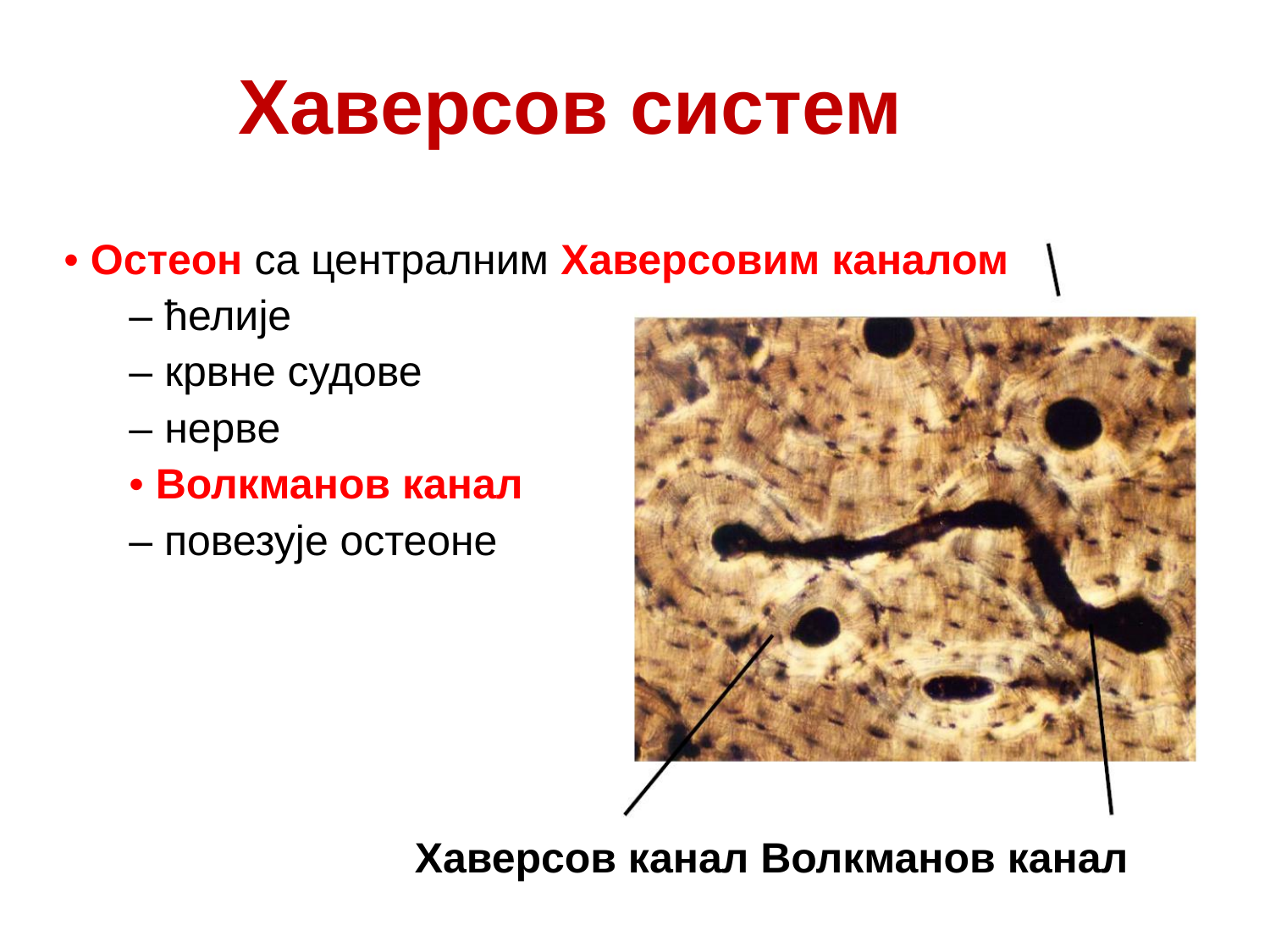

Хаверсов систем
• Остеон са централним Хаверсовим каналом
– ћелије
– крвне судове
– нервe
• Волкманов канал
– повезује остеоне
Хаверсов канал Волкманов канал